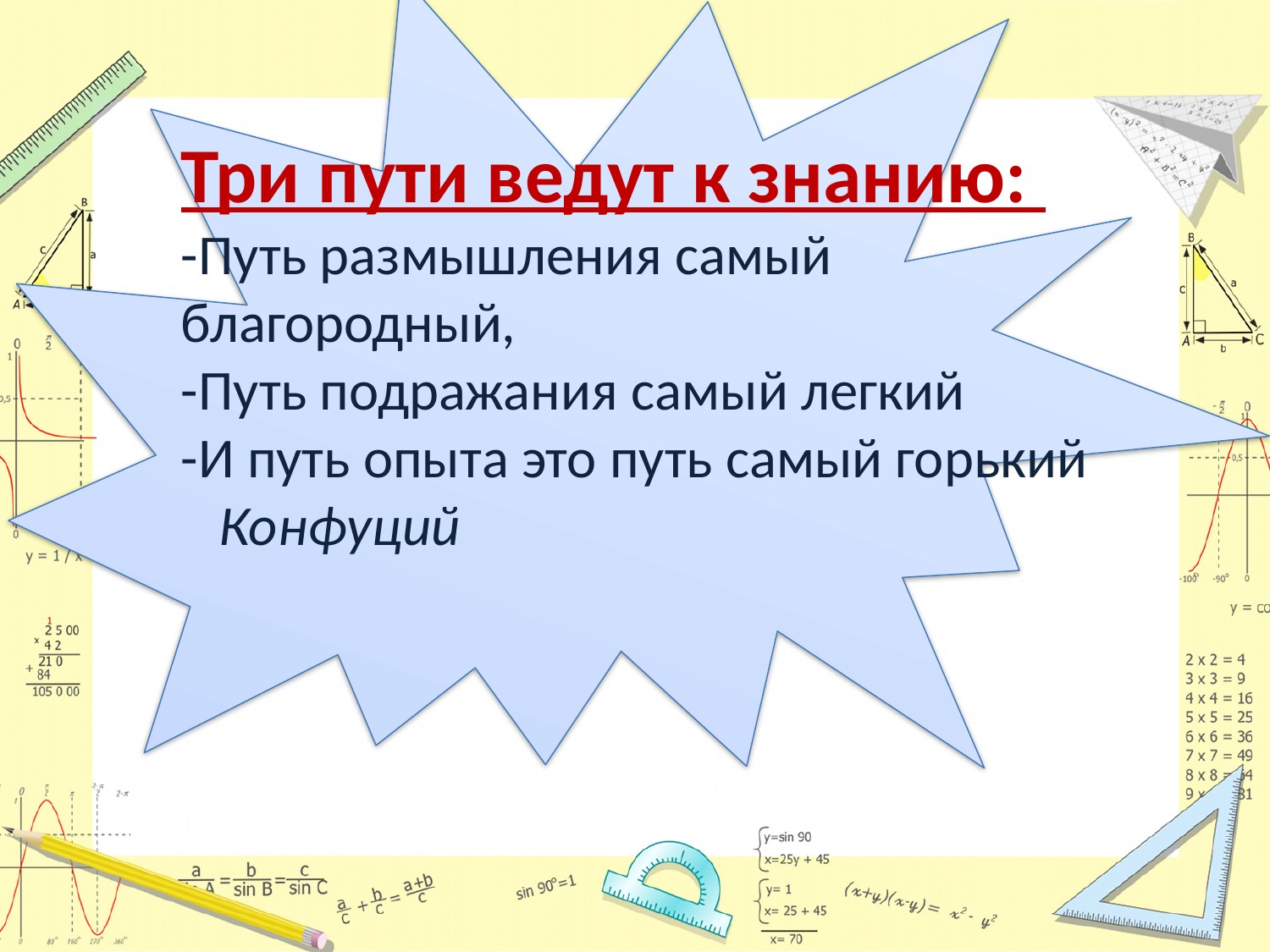

Три пути ведут к знанию: 
-Путь размышления самый благородный,
-Путь подражания самый легкий 
-И путь опыта это путь самый горький
   Конфуций